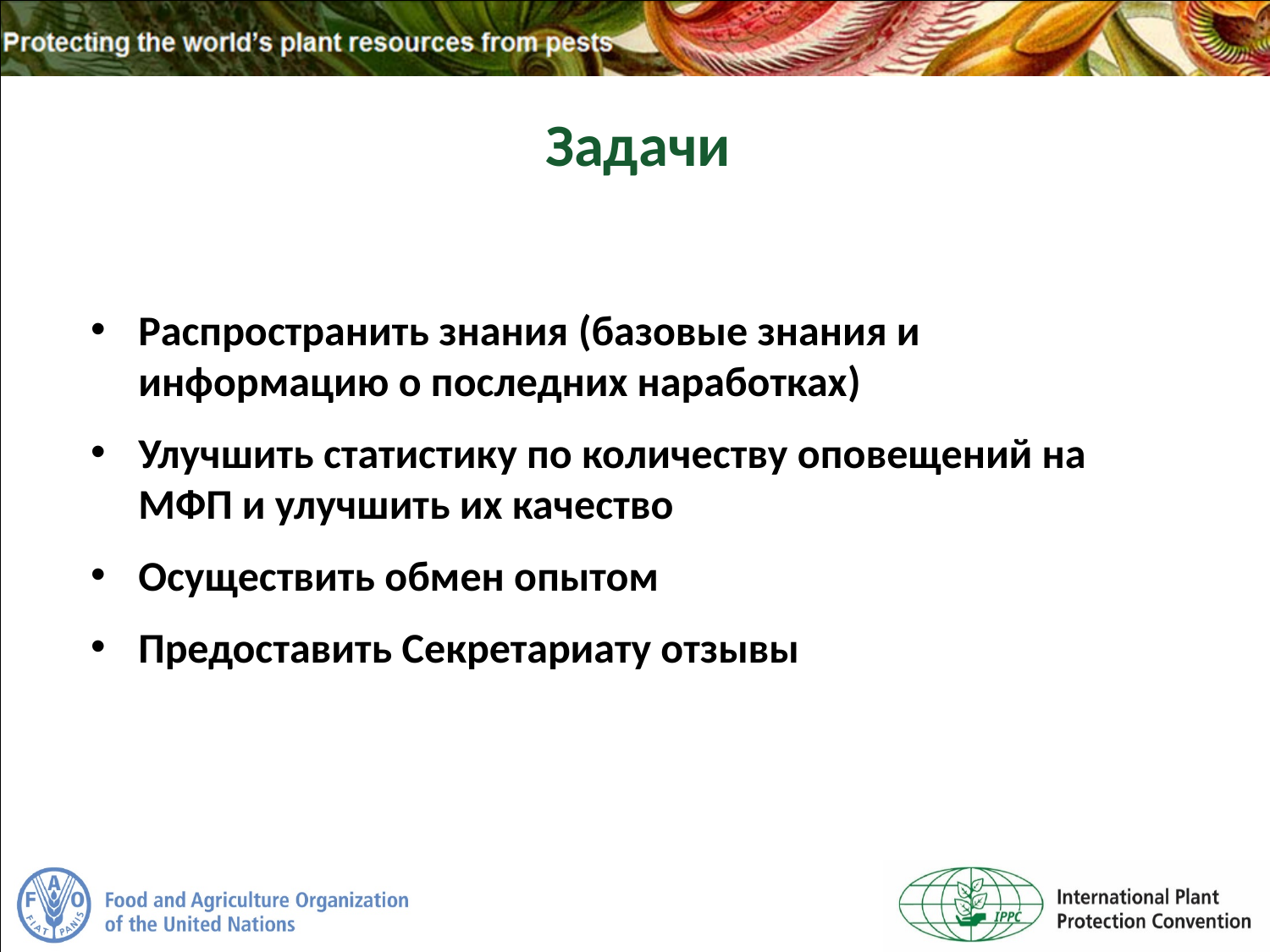

Задачи
Распространить знания (базовые знания и информацию о последних наработках)
Улучшить статистику по количеству оповещений на МФП и улучшить их качество
Осуществить обмен опытом
Предоставить Секретариату отзывы